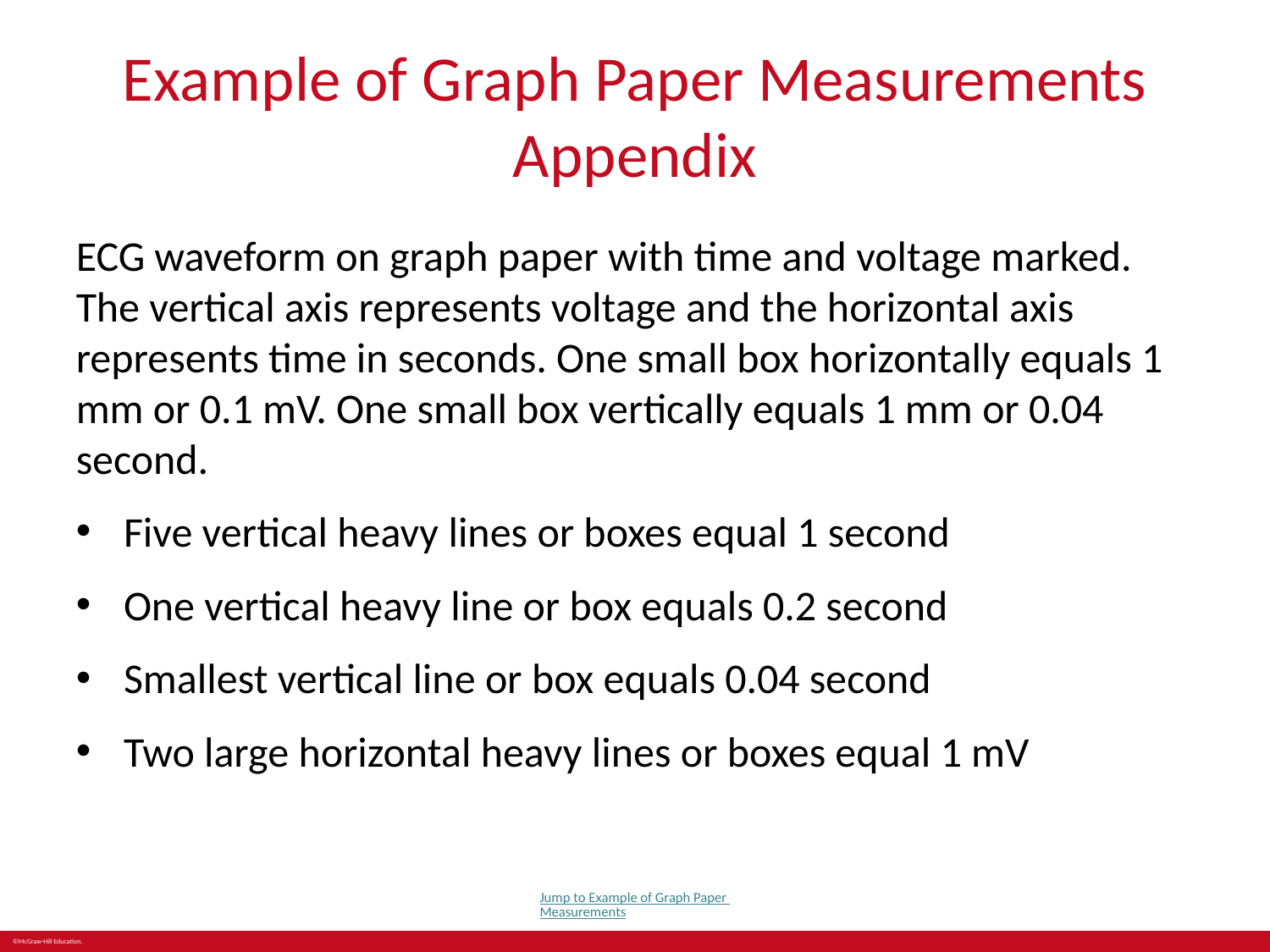

# Example of Graph Paper Measurements Appendix
ECG waveform on graph paper with time and voltage marked. The vertical axis represents voltage and the horizontal axis represents time in seconds. One small box horizontally equals 1 mm or 0.1 mV. One small box vertically equals 1 mm or 0.04 second.
Five vertical heavy lines or boxes equal 1 second
One vertical heavy line or box equals 0.2 second
Smallest vertical line or box equals 0.04 second
Two large horizontal heavy lines or boxes equal 1 mV

Jump to Example of Graph Paper Measurements